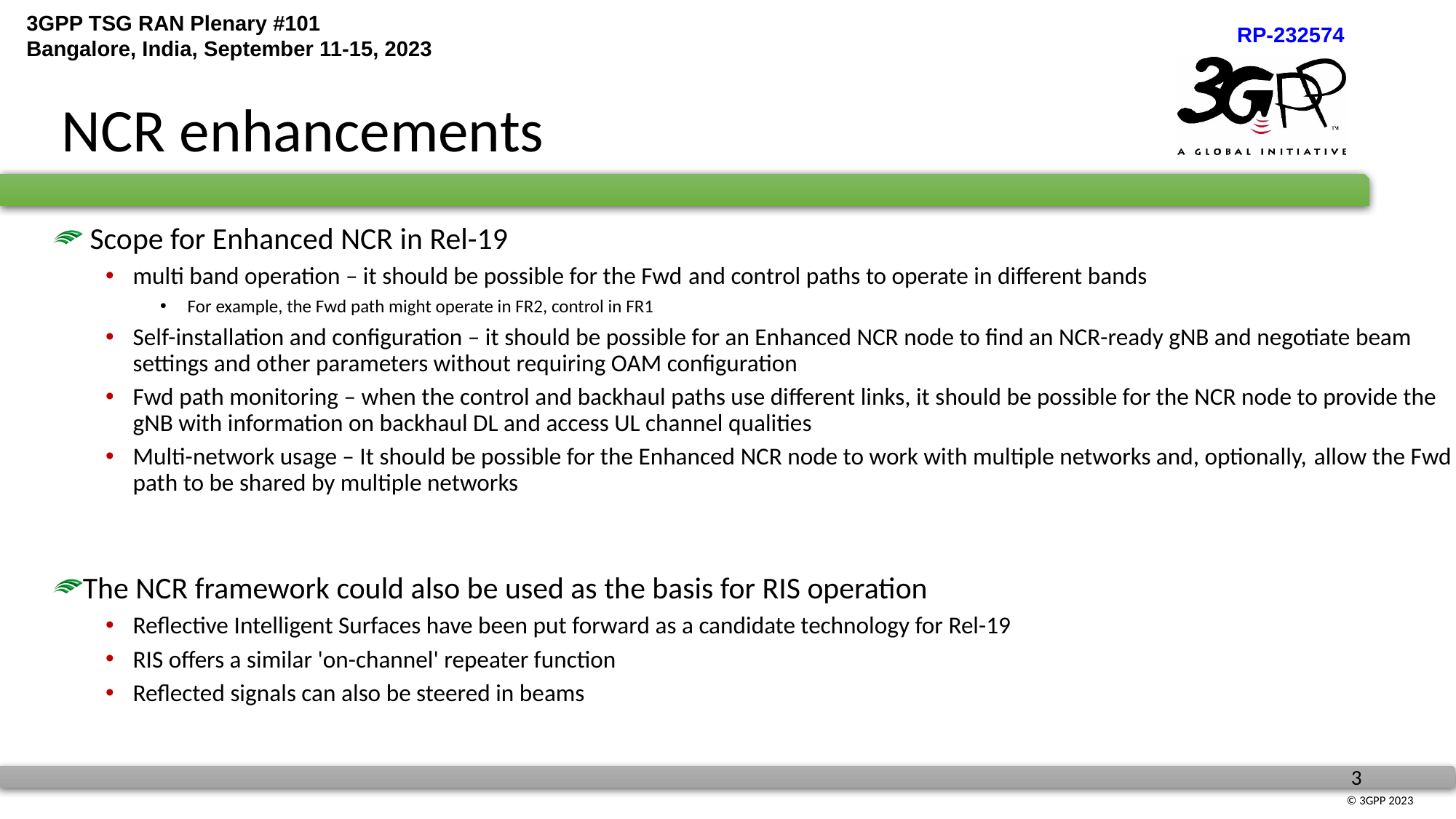

# NCR enhancements
 Scope for Enhanced NCR in Rel-19
multi band operation – it should be possible for the Fwd and control paths to operate in different bands
For example, the Fwd path might operate in FR2, control in FR1
Self-installation and configuration – it should be possible for an Enhanced NCR node to find an NCR-ready gNB and negotiate beam settings and other parameters without requiring OAM configuration
Fwd path monitoring – when the control and backhaul paths use different links, it should be possible for the NCR node to provide the gNB with information on backhaul DL and access UL channel qualities
Multi-network usage – It should be possible for the Enhanced NCR node to work with multiple networks and, optionally, allow the Fwd path to be shared by multiple networks

The NCR framework could also be used as the basis for RIS operation
Reflective Intelligent Surfaces have been put forward as a candidate technology for Rel-19
RIS offers a similar 'on-channel' repeater function
Reflected signals can also be steered in beams